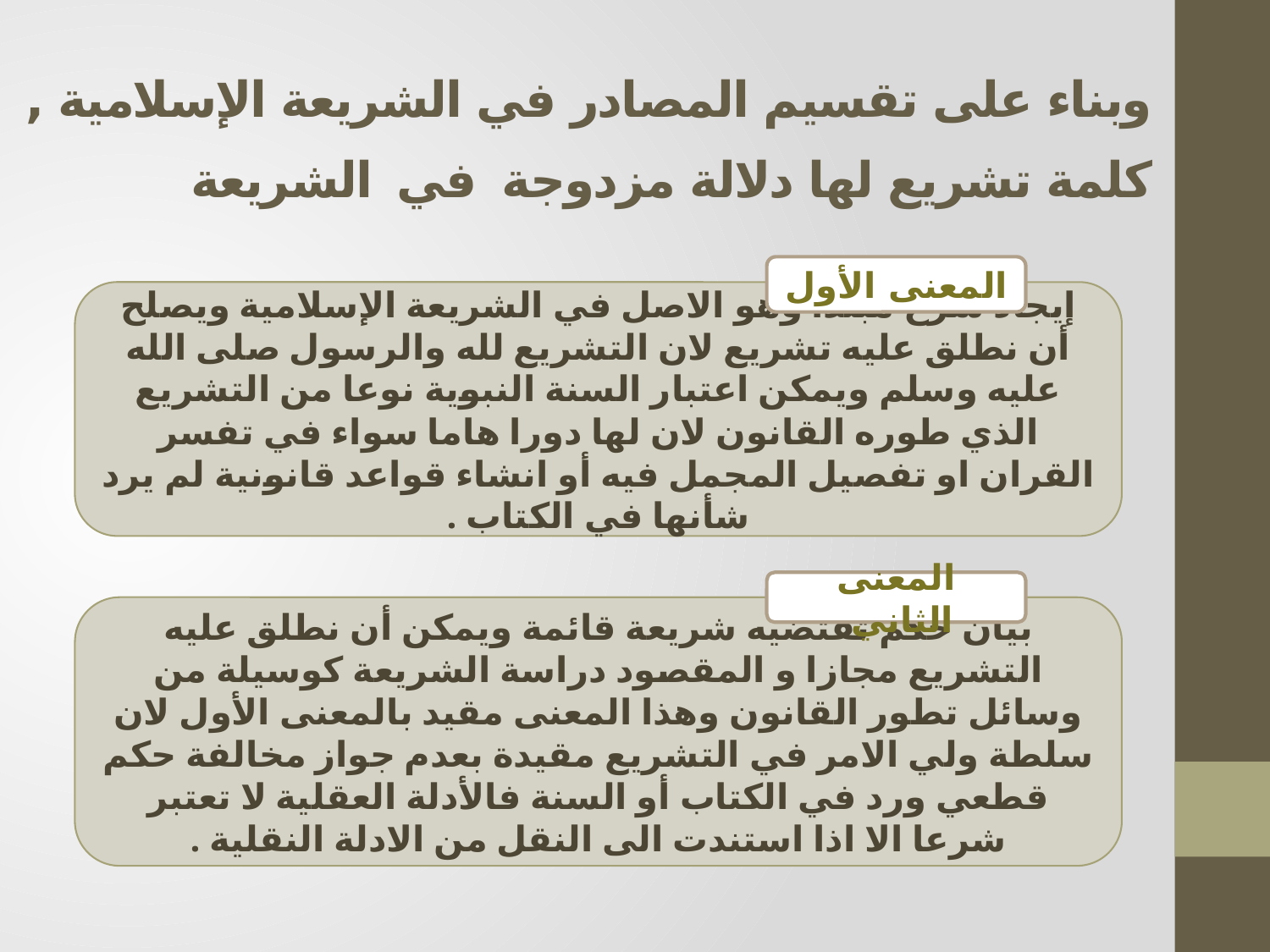

# وبناء على تقسيم المصادر في الشريعة الإسلامية , كلمة تشريع لها دلالة مزدوجة في الشريعة
المعنى الأول
إيجاد شرع مبتدأ وهو الاصل في الشريعة الإسلامية ويصلح أن نطلق عليه تشريع لان التشريع لله والرسول صلى الله عليه وسلم ويمكن اعتبار السنة النبوية نوعا من التشريع الذي طوره القانون لان لها دورا هاما سواء في تفسر القران او تفصيل المجمل فيه أو انشاء قواعد قانونية لم يرد شأنها في الكتاب .
المعنى الثاني
بيان حكم تقتضيه شريعة قائمة ويمكن أن نطلق عليه التشريع مجازا و المقصود دراسة الشريعة كوسيلة من وسائل تطور القانون وهذا المعنى مقيد بالمعنى الأول لان سلطة ولي الامر في التشريع مقيدة بعدم جواز مخالفة حكم قطعي ورد في الكتاب أو السنة فالأدلة العقلية لا تعتبر شرعا الا اذا استندت الى النقل من الادلة النقلية .